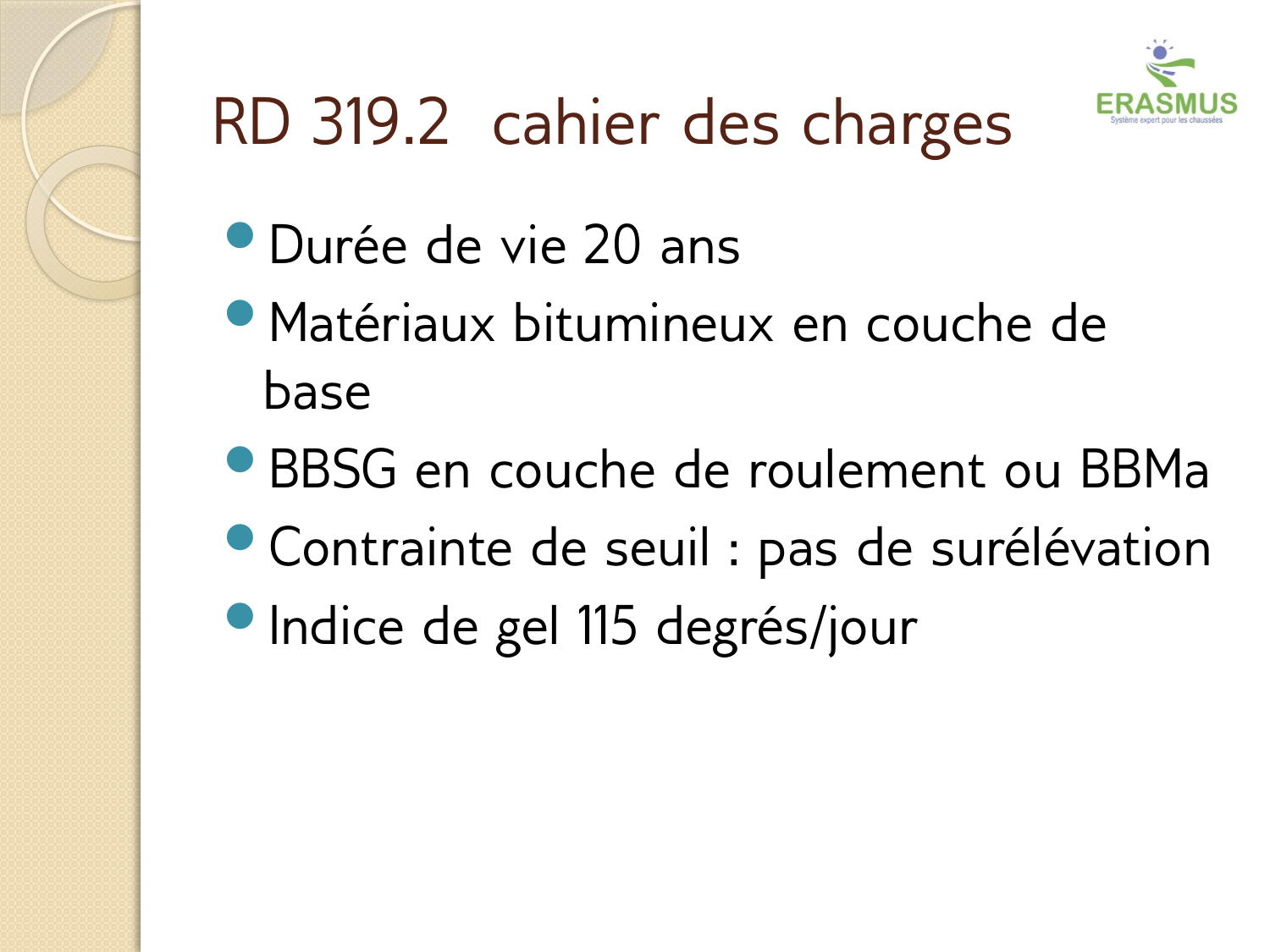

# RD 319.2  cahier des charges
Durée de vie 20 ans
Matériaux bitumineux en couche de base
BBSG en couche de roulement ou BBMa
Contrainte de seuil : pas de surélévation
Indice de gel 115 degrés/jour